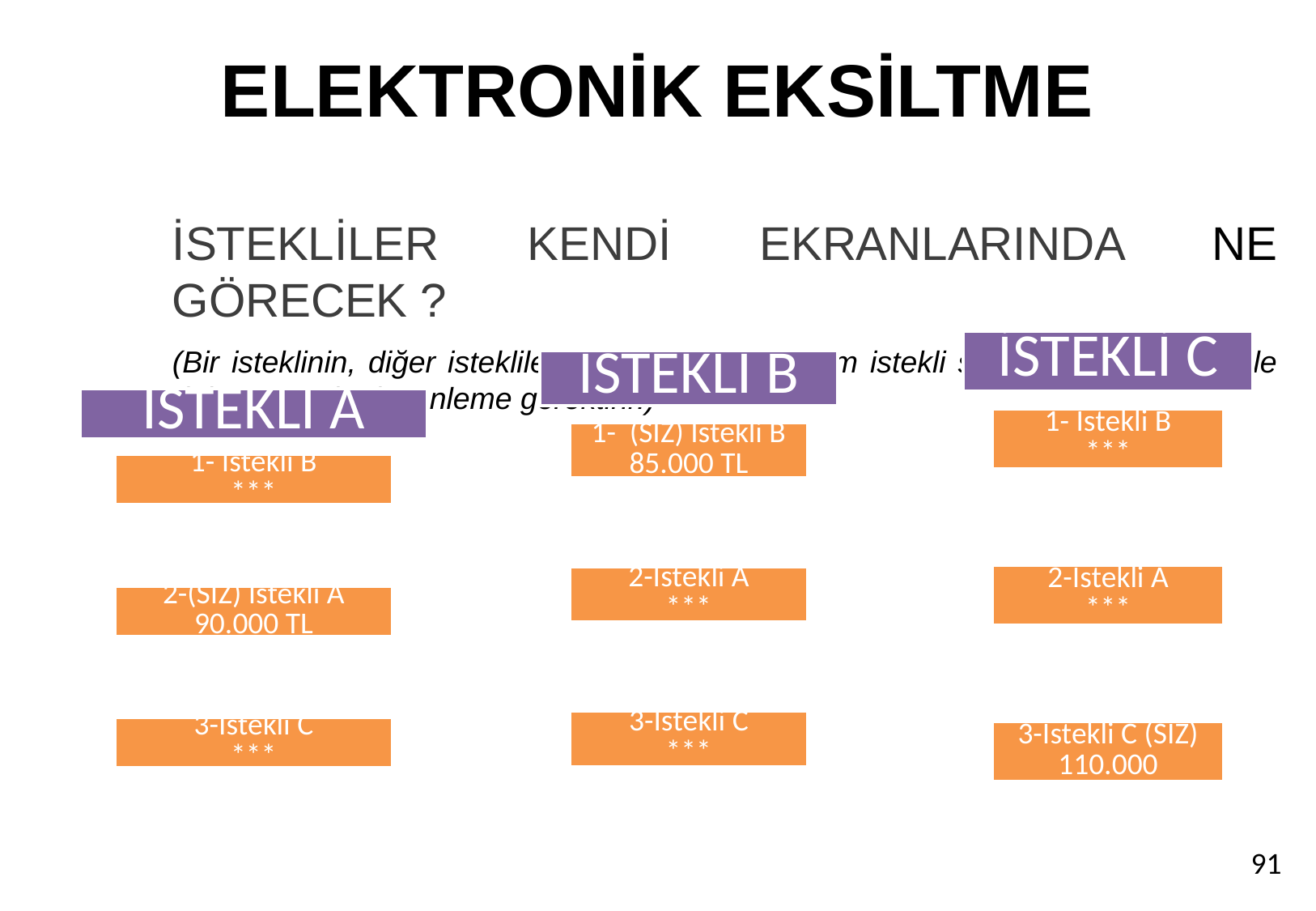

# ELEKTRONİK EKSİLTME

İSTEKLİLER KENDİ EKRANLARINDA NE GÖRECEK ?
(Bir isteklinin, diğer isteklilerin sıralarını ve toplam istekli sayısını görmeleri ihale dokümanında düzenleme gerektirir.)
İSTEKLİ C
1- İstekli B
***
2-İstekli A
***
3-İstekli C (SİZ)
110.000
İSTEKLİ B
1-  (SİZ) İstekli B
85.000 TL
2-İstekli A
***
3-İstekli C
***
İSTEKLİ A
1- İstekli B
***
2-(SİZ) İstekli A
90.000 TL
3-İstekli C
***
91